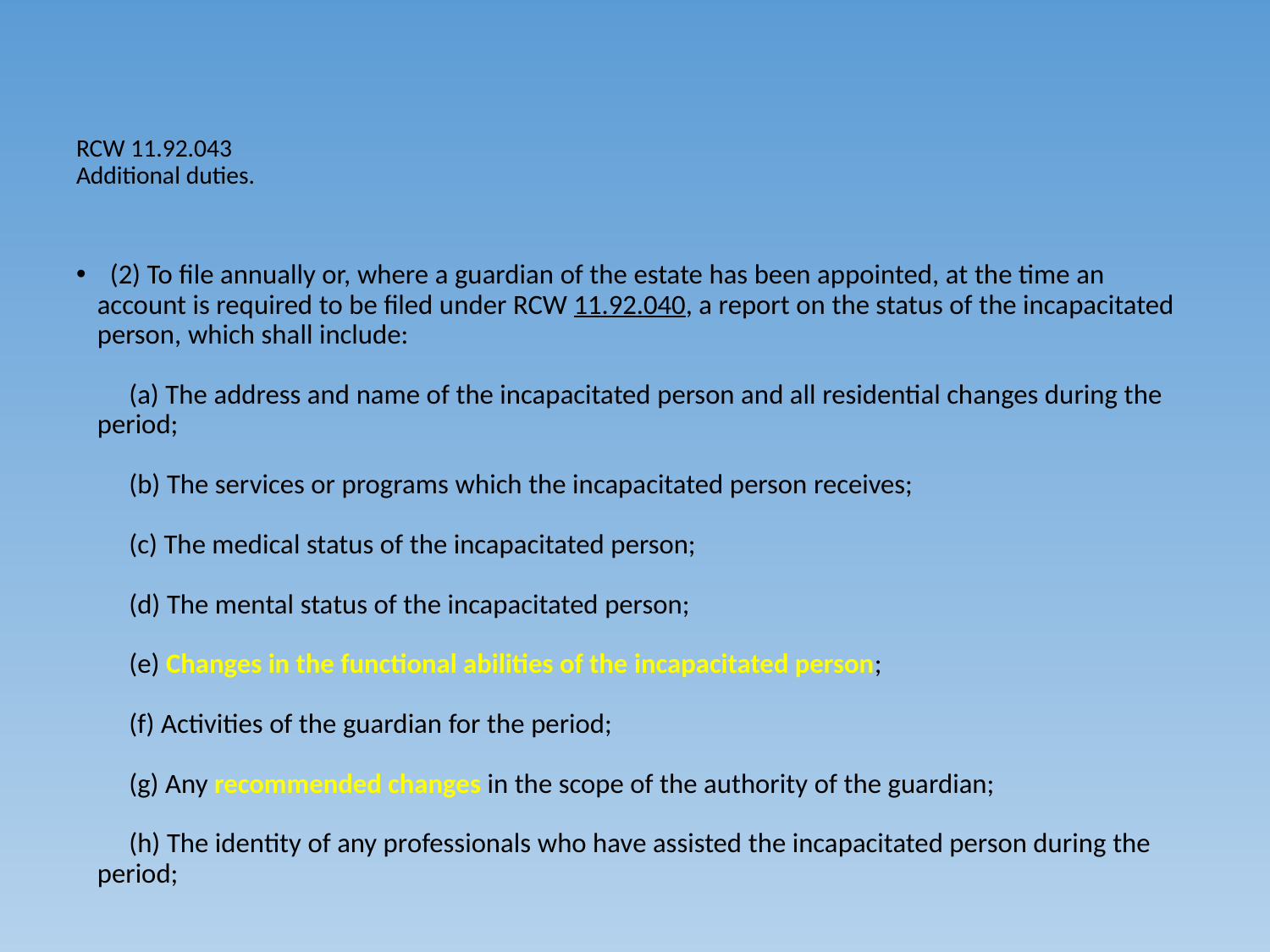

# RCW 11.92.043 Additional duties.
  (2) To file annually or, where a guardian of the estate has been appointed, at the time an account is required to be filed under RCW 11.92.040, a report on the status of the incapacitated person, which shall include:
     (a) The address and name of the incapacitated person and all residential changes during the period;
     (b) The services or programs which the incapacitated person receives;
     (c) The medical status of the incapacitated person;
     (d) The mental status of the incapacitated person;
     (e) Changes in the functional abilities of the incapacitated person;
     (f) Activities of the guardian for the period;
     (g) Any recommended changes in the scope of the authority of the guardian;
     (h) The identity of any professionals who have assisted the incapacitated person during the period;